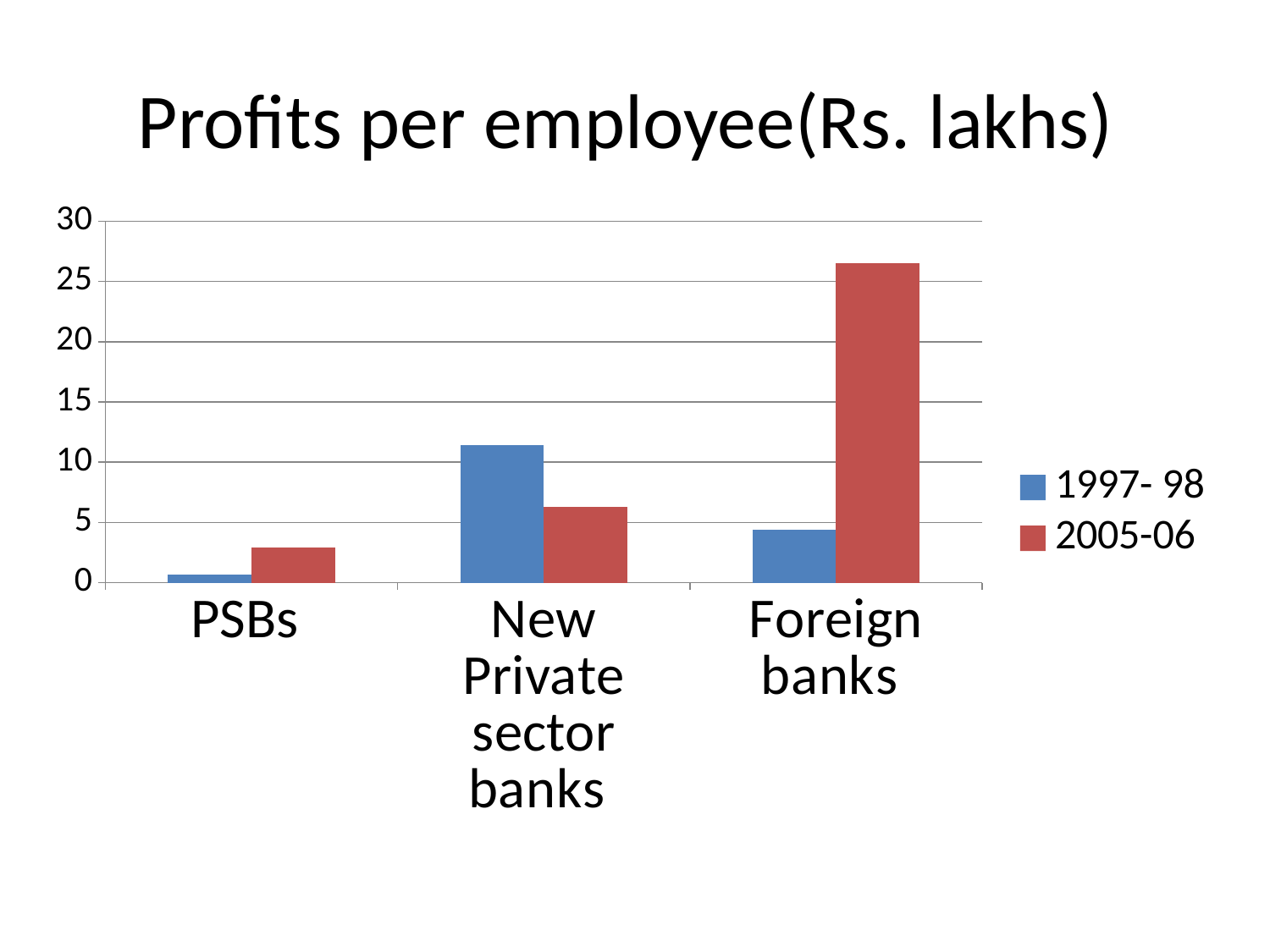

# Profits per employee(Rs. lakhs)

### Chart

| Category | 1997- 98  | 2005-06  |
|---|---|---|
| PSBs  | 0.7000000000000004 | 2.9 |
| New Private sector banks  | 11.4 | 6.3 |
| Foreign banks  | 4.4 | 26.5 |